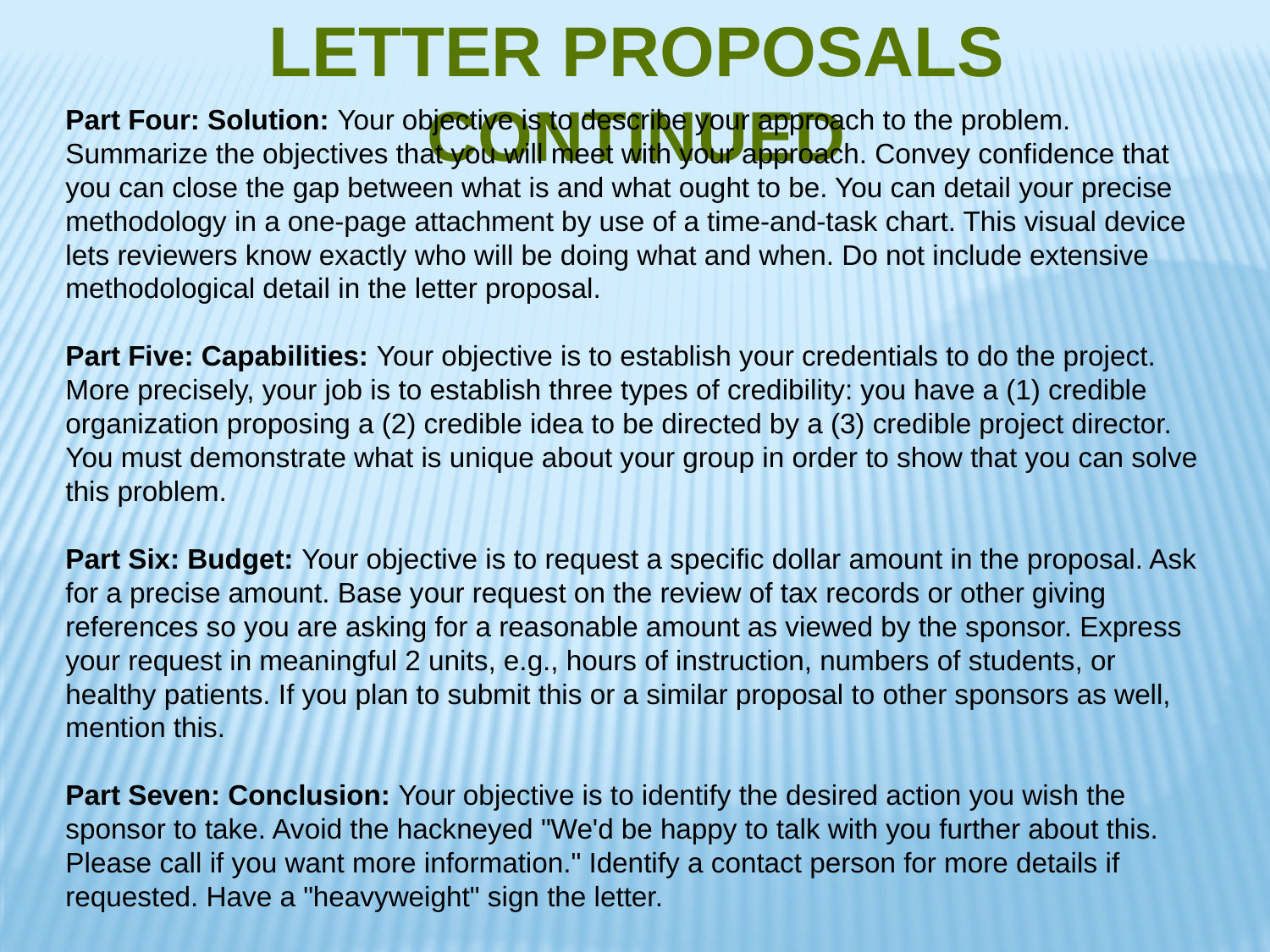

LETTER PROPOSALS CONTINUED
Part Four: Solution: Your objective is to describe your approach to the problem. Summarize the objectives that you will meet with your approach. Convey confidence that you can close the gap between what is and what ought to be. You can detail your precise methodology in a one-page attachment by use of a time-and-task chart. This visual device lets reviewers know exactly who will be doing what and when. Do not include extensive methodological detail in the letter proposal.

Part Five: Capabilities: Your objective is to establish your credentials to do the project. More precisely, your job is to establish three types of credibility: you have a (1) credible organization proposing a (2) credible idea to be directed by a (3) credible project director. You must demonstrate what is unique about your group in order to show that you can solve this problem.

Part Six: Budget: Your objective is to request a specific dollar amount in the proposal. Ask for a precise amount. Base your request on the review of tax records or other giving references so you are asking for a reasonable amount as viewed by the sponsor. Express your request in meaningful 2 units, e.g., hours of instruction, numbers of students, or healthy patients. If you plan to submit this or a similar proposal to other sponsors as well, mention this.

Part Seven: Conclusion: Your objective is to identify the desired action you wish the sponsor to take. Avoid the hackneyed "We'd be happy to talk with you further about this. Please call if you want more information." Identify a contact person for more details if requested. Have a "heavyweight" sign the letter.